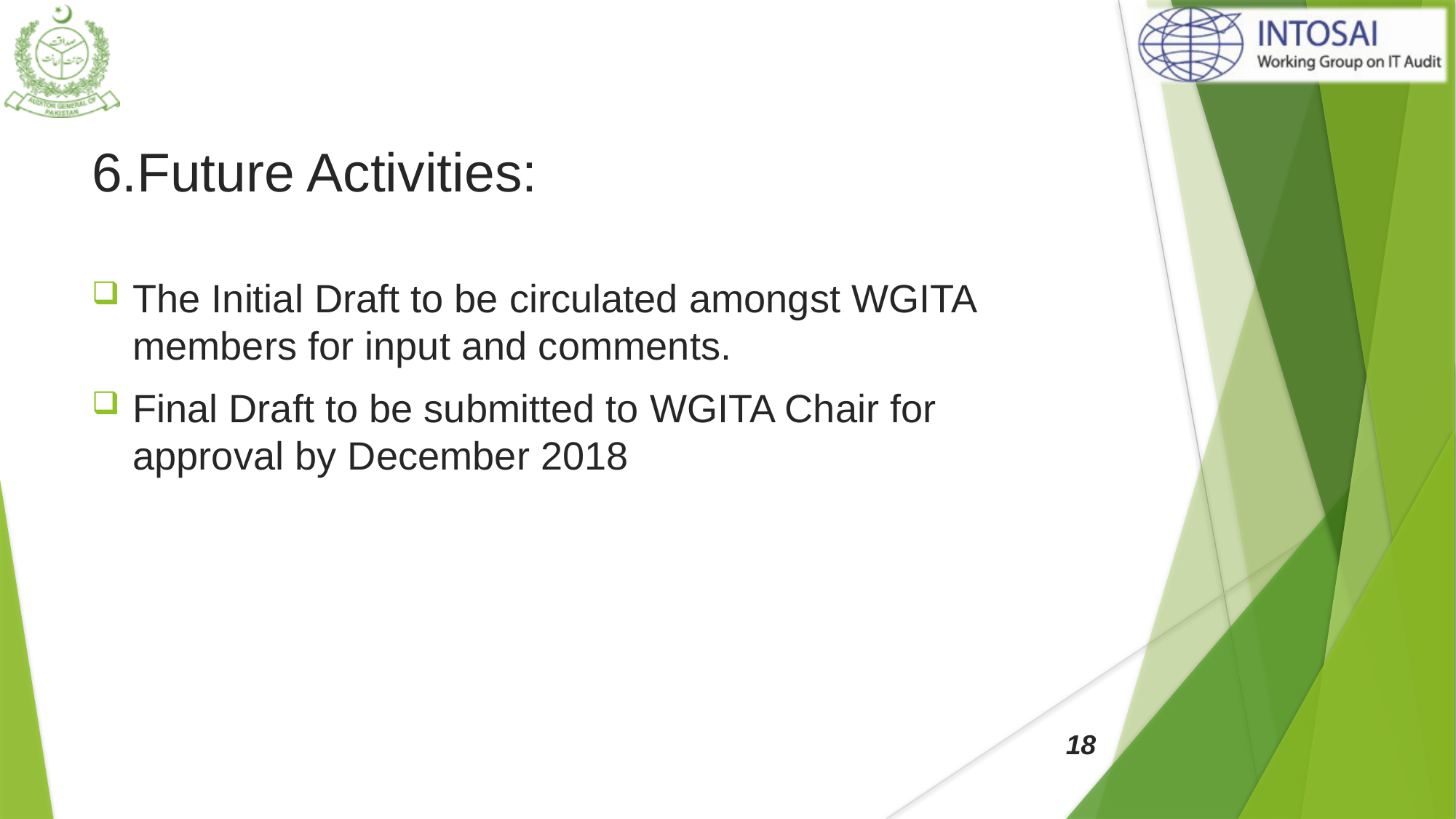

# 6.Future Activities:
The Initial Draft to be circulated amongst WGITA members for input and comments.
Final Draft to be submitted to WGITA Chair for approval by December 2018
18